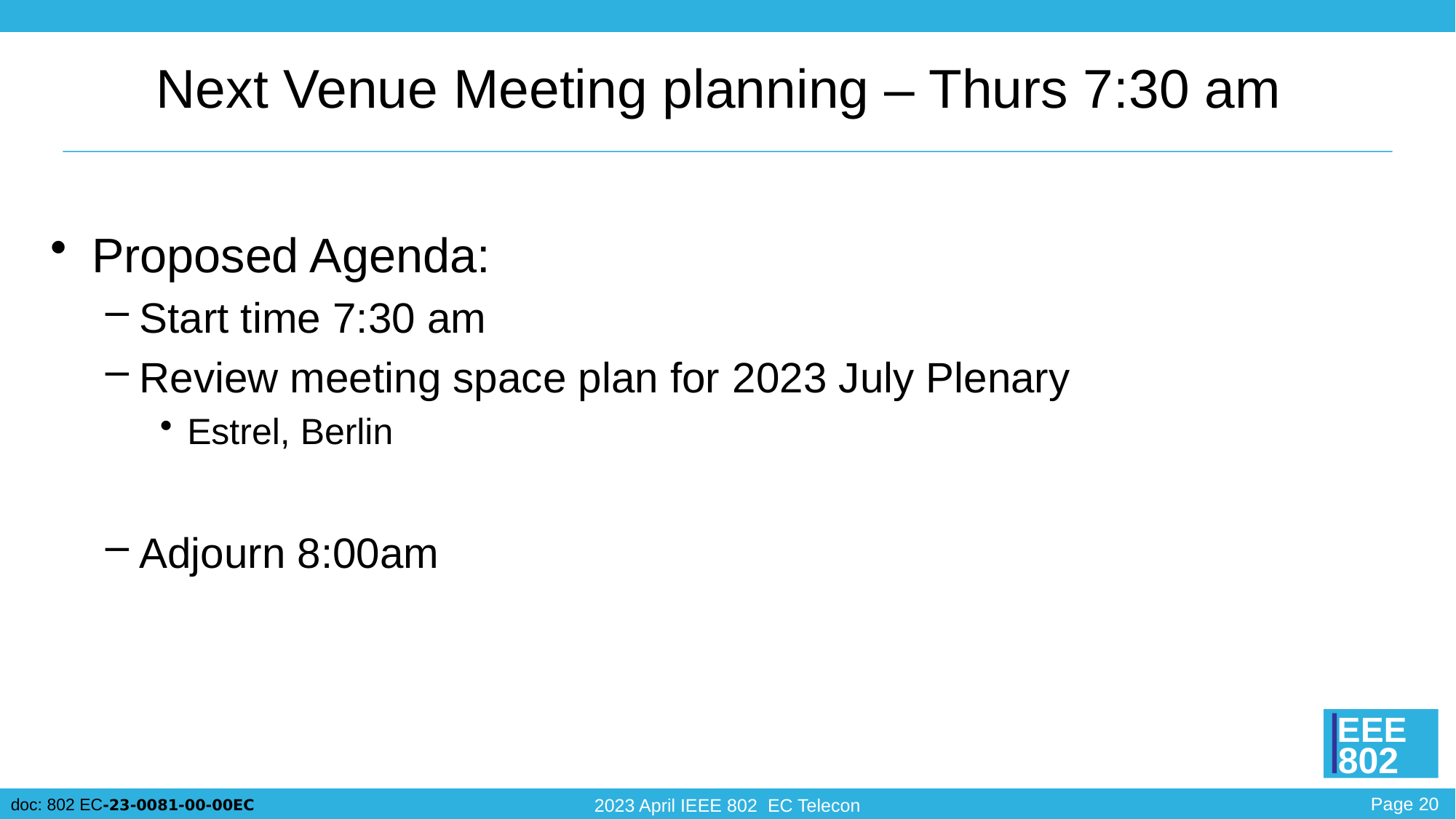

# Next Venue Meeting planning – Thurs 7:30 am
Proposed Agenda:
Start time 7:30 am
Review meeting space plan for 2023 July Plenary
Estrel, Berlin

Adjourn 8:00am